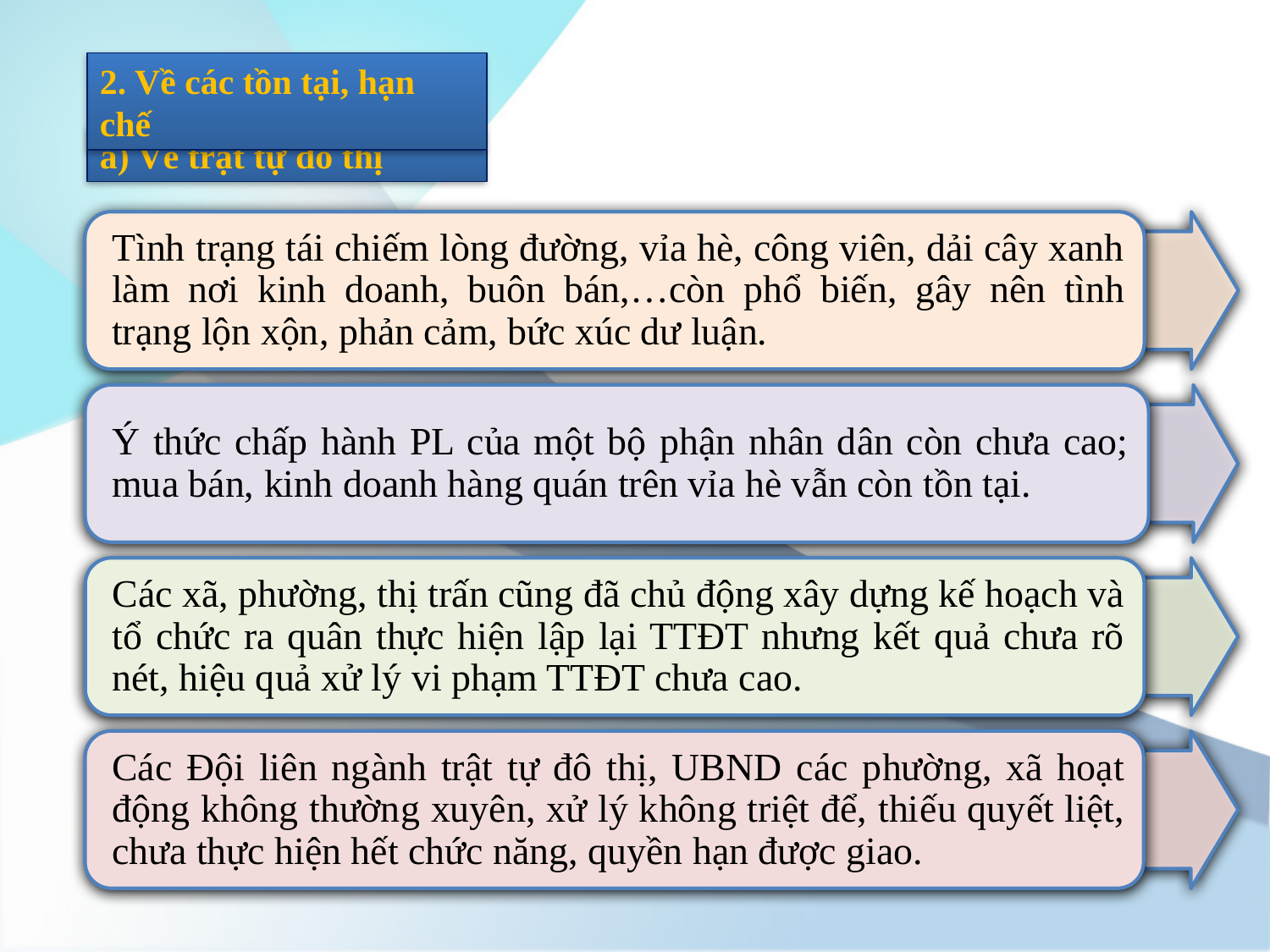

2. Về các tồn tại, hạn chế
a) Về trật tự đô thị
Tình trạng tái chiếm lòng đường, vỉa hè, công viên, dải cây xanh làm nơi kinh doanh, buôn bán,…còn phổ biến, gây nên tình trạng lộn xộn, phản cảm, bức xúc dư luận.
Ý thức chấp hành PL của một bộ phận nhân dân còn chưa cao; mua bán, kinh doanh hàng quán trên vỉa hè vẫn còn tồn tại.
Các xã, phường, thị trấn cũng đã chủ động xây dựng kế hoạch và tổ chức ra quân thực hiện lập lại TTĐT nhưng kết quả chưa rõ nét, hiệu quả xử lý vi phạm TTĐT chưa cao.
Các Đội liên ngành trật tự đô thị, UBND các phường, xã hoạt động không thường xuyên, xử lý không triệt để, thiếu quyết liệt, chưa thực hiện hết chức năng, quyền hạn được giao.